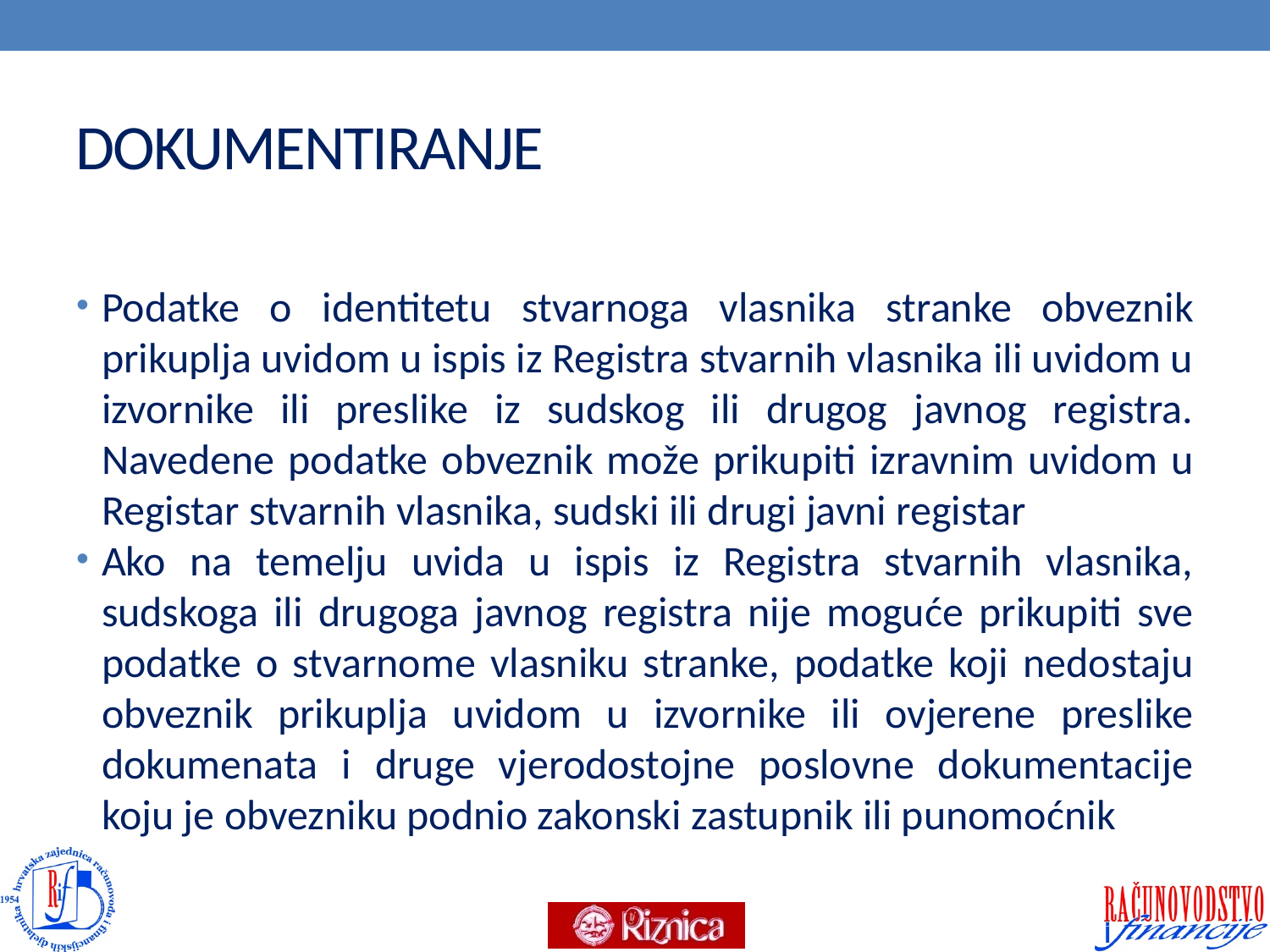

# DOKUMENTIRANJE

Podatke o identitetu stvarnoga vlasnika stranke obveznik prikuplja uvidom u ispis iz Registra stvarnih vlasnika ili uvidom u izvornike ili preslike iz sudskog ili drugog javnog registra. Navedene podatke obveznik može prikupiti izravnim uvidom u Registar stvarnih vlasnika, sudski ili drugi javni registar
Ako na temelju uvida u ispis iz Registra stvarnih vlasnika, sudskoga ili drugoga javnog registra nije moguće prikupiti sve podatke o stvarnome vlasniku stranke, podatke koji nedostaju obveznik prikuplja uvidom u izvornike ili ovjerene preslike dokumenata i druge vjerodostojne poslovne dokumentacije koju je obvezniku podnio zakonski zastupnik ili punomoćnik